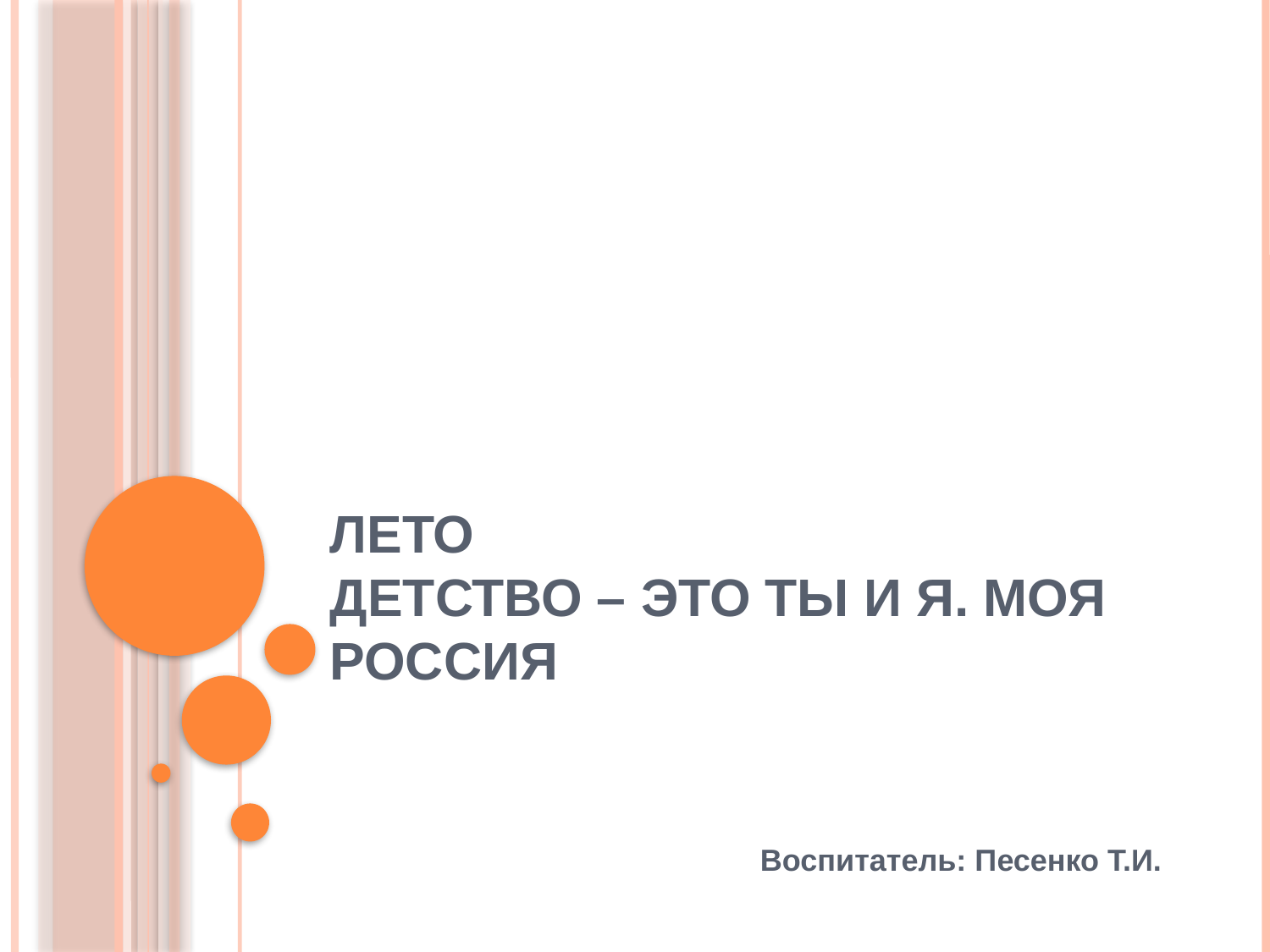

# ЛЕТО Детство – это ты и я. Моя Россия

Воспитатель: Песенко Т.И.